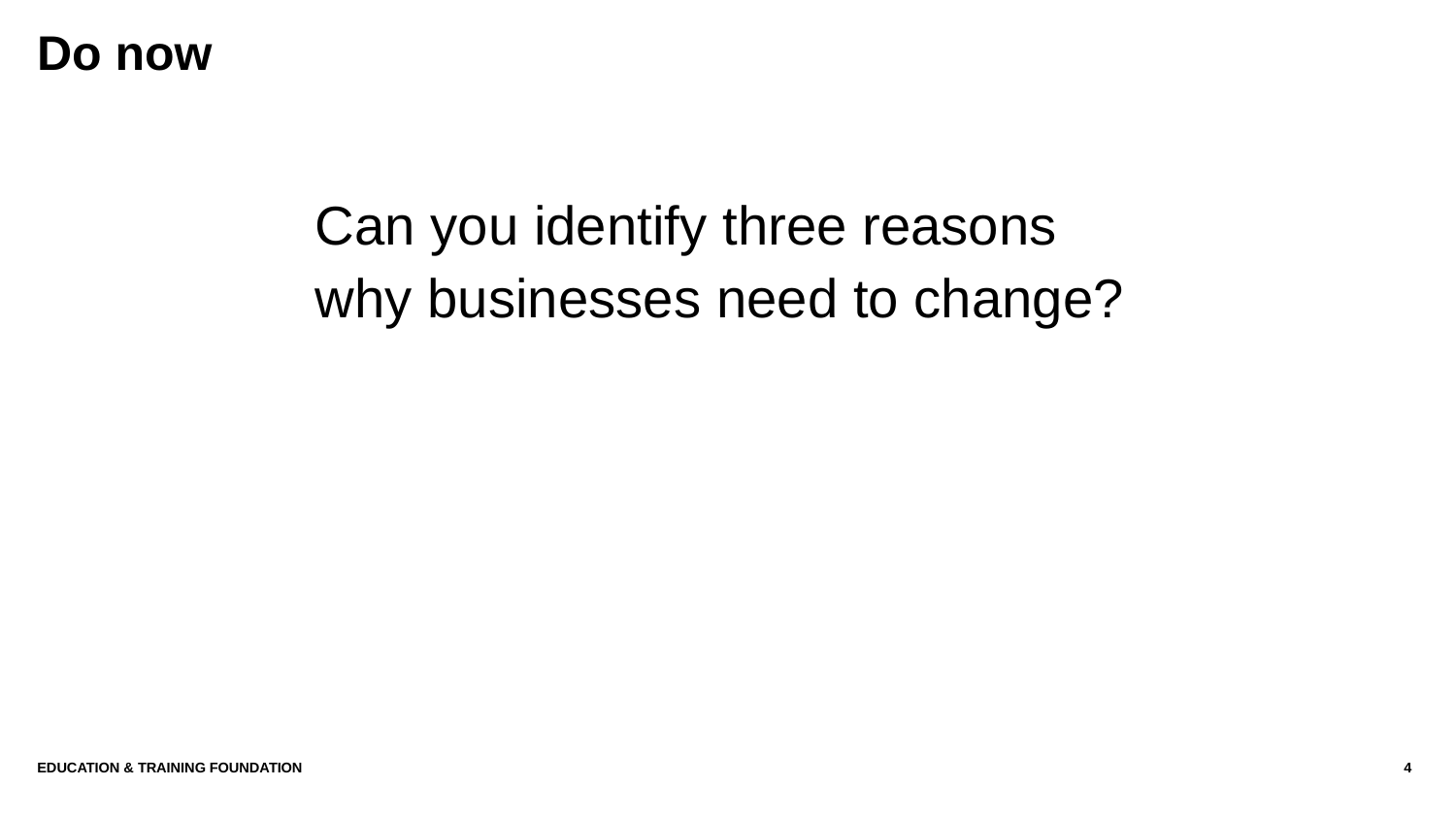

# Do now
Can you identify three reasons why businesses need to change?
Education & Training Foundation
4